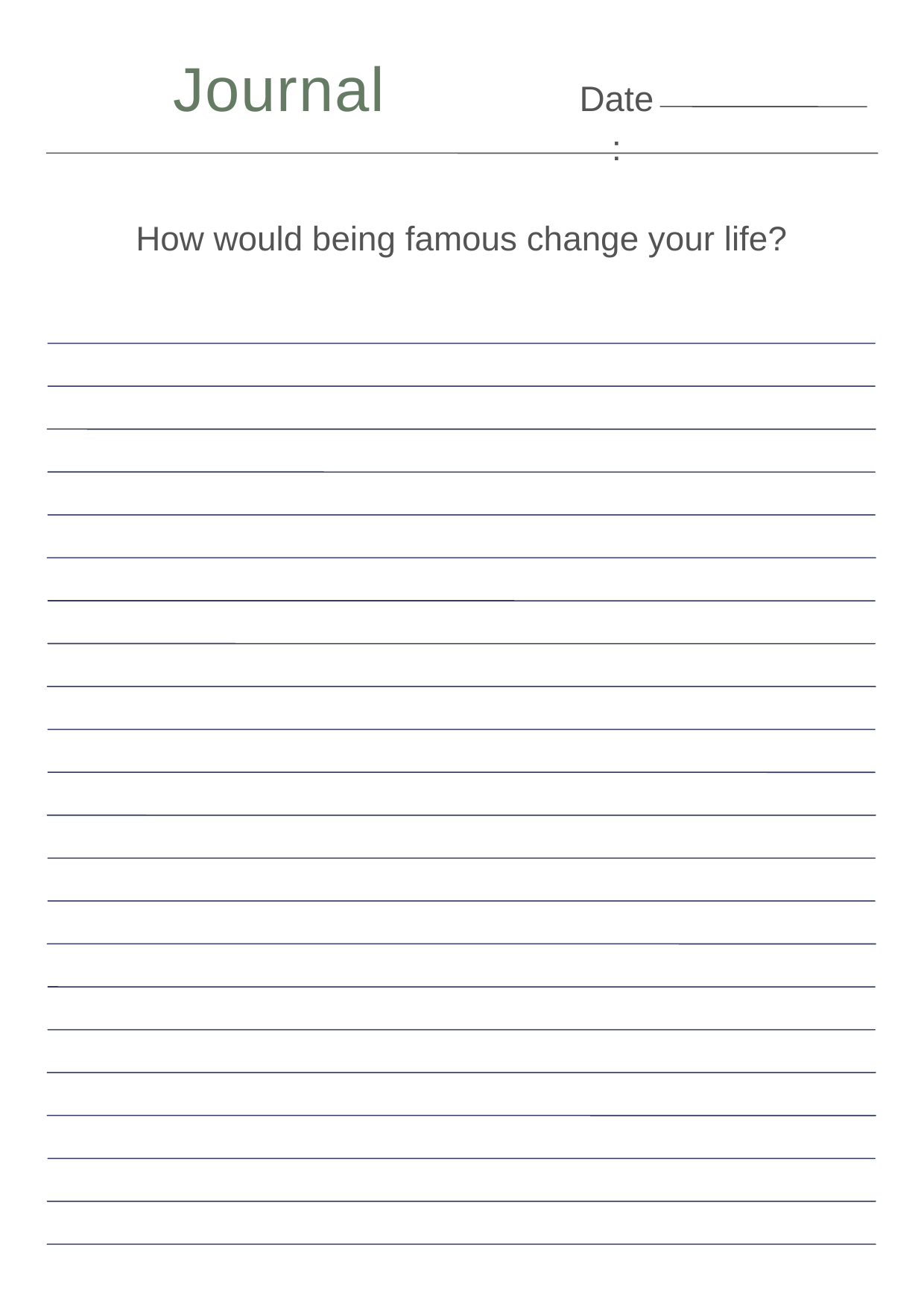

Journal
Date:

How would being famous change your life?